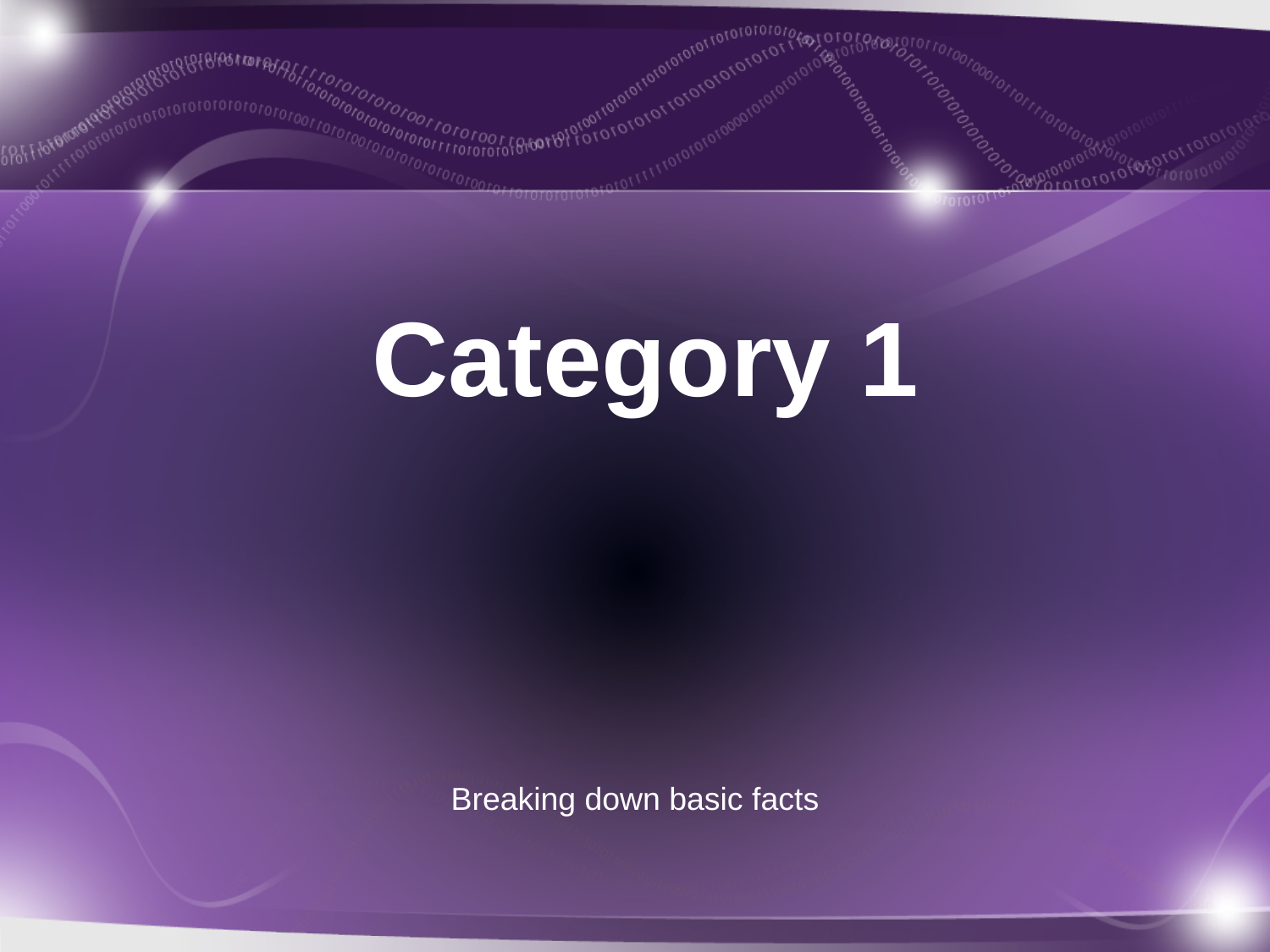

# Category 1
Breaking down basic facts